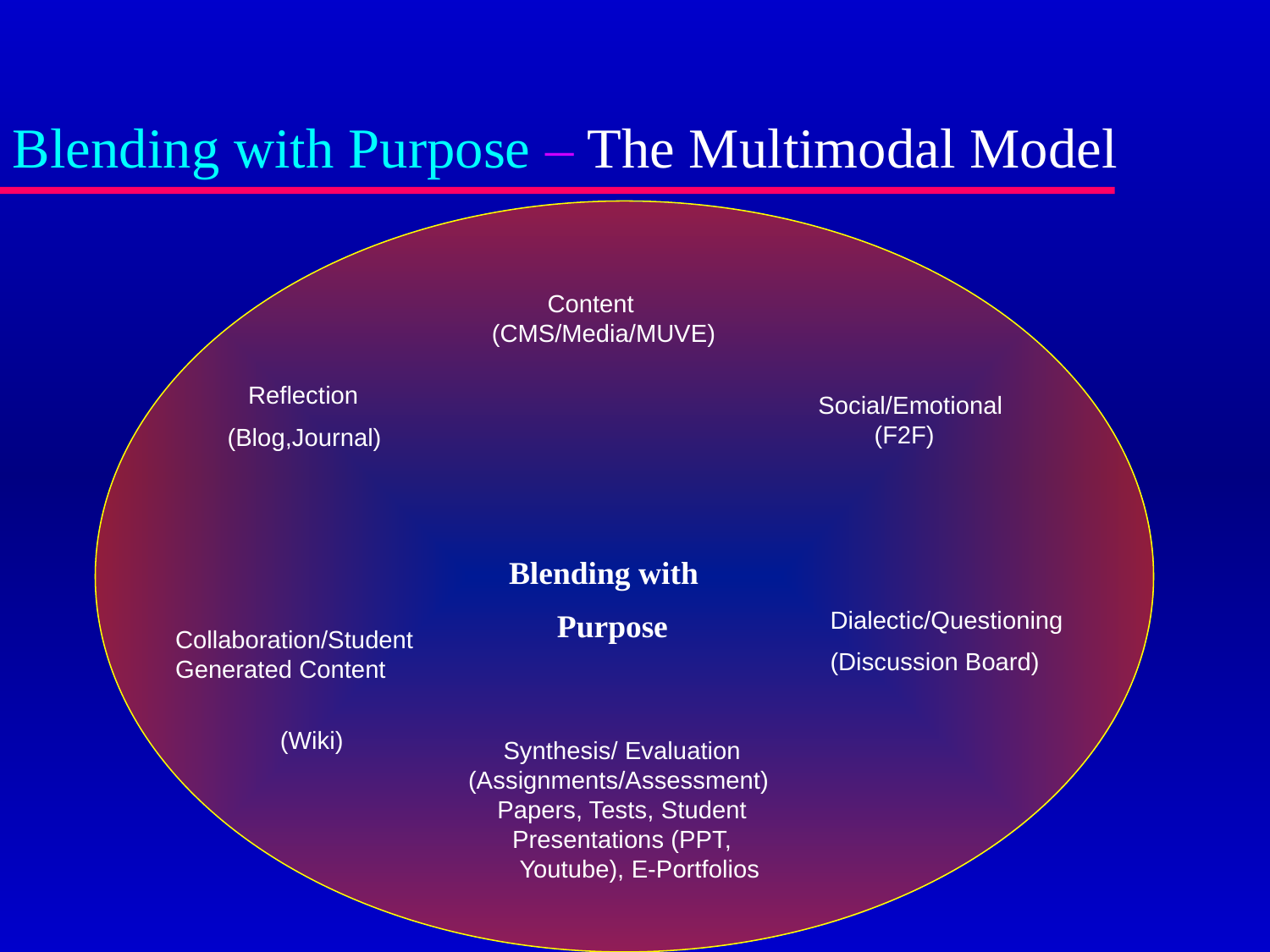

Blending with Purpose – The Multimodal Model

             Content
     (CMS/Media/MUVE)
    Reflection
 (Blog,Journal)
     Social/Emotional
             (F2F)
Blending with
      Purpose

Collaboration/Student          Generated Content
               (Wiki)
   Dialectic/Questioning
   (Discussion Board)

   Synthesis/ Evaluation
(Assignments/Assessment)
  Papers, Tests, Student
     Presentations (PPT,
      Youtube), E-Portfolios